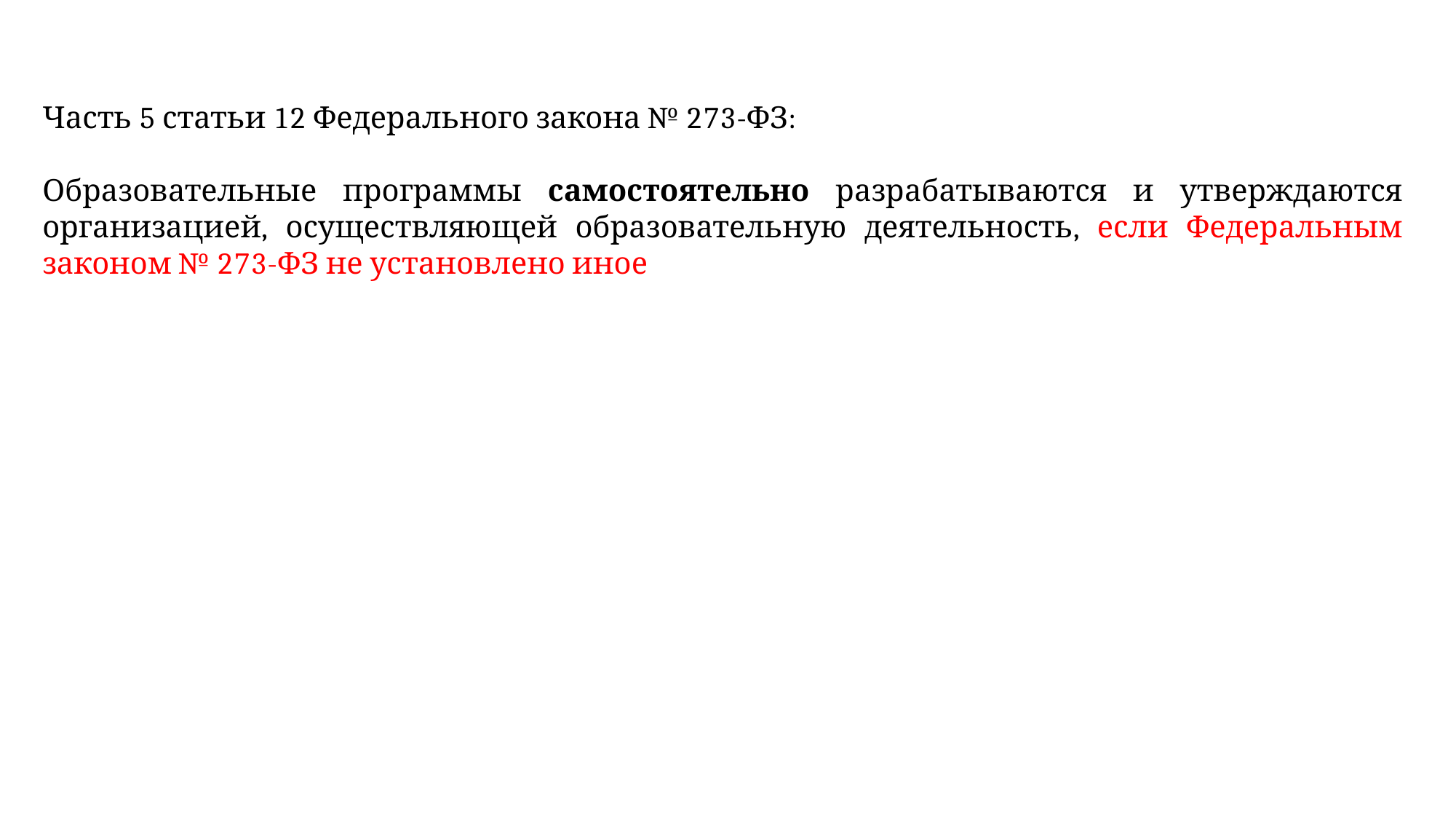

Часть 5 статьи 12 Федерального закона № 273-ФЗ:

Образовательные программы самостоятельно разрабатываются и утверждаются организацией, осуществляющей образовательную деятельность, если Федеральным законом № 273-ФЗ не установлено иное